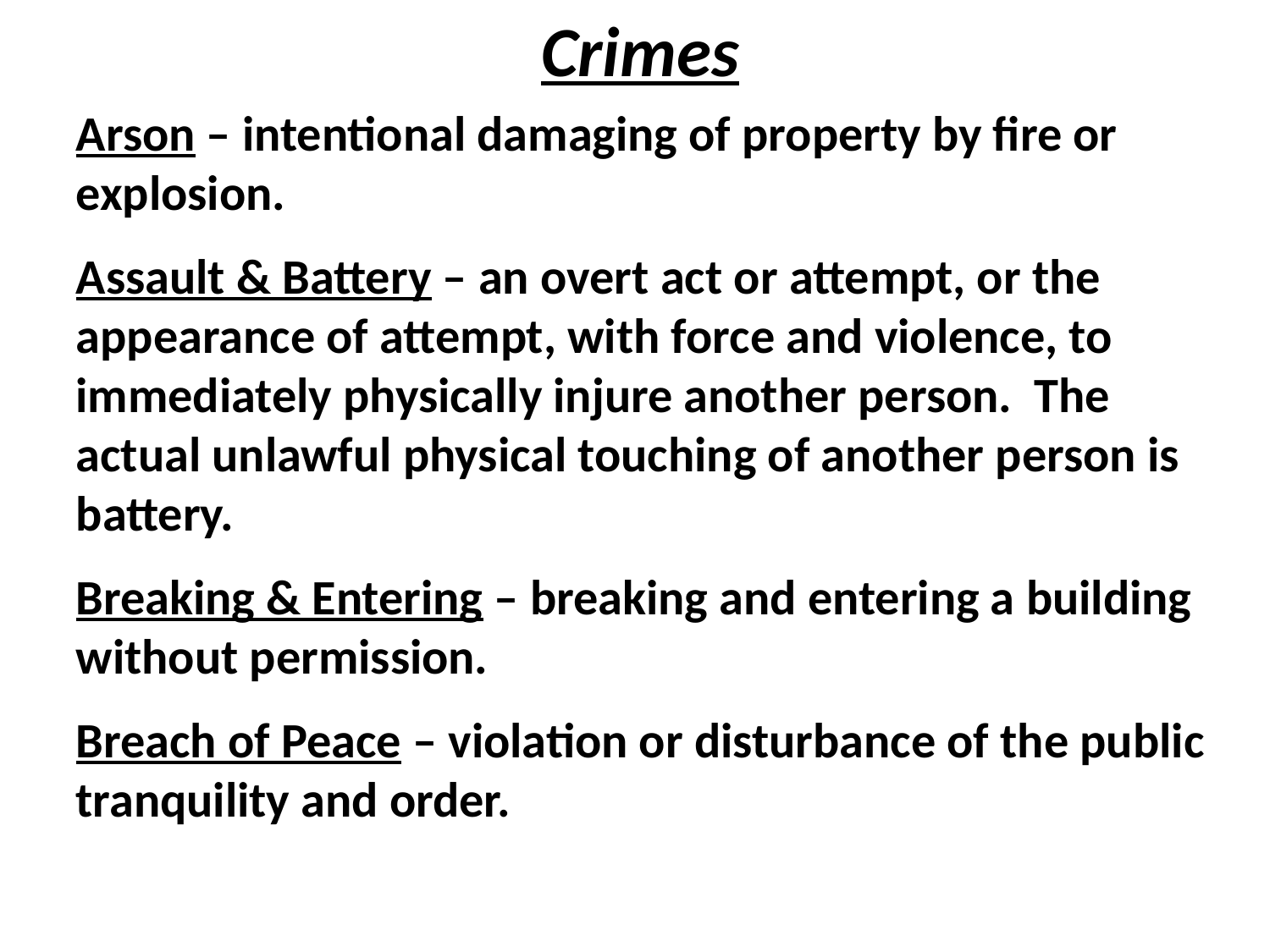

Crimes
Arson – intentional damaging of property by fire or explosion.
Assault & Battery – an overt act or attempt, or the appearance of attempt, with force and violence, to immediately physically injure another person.  The actual unlawful physical touching of another person is battery.
Breaking & Entering – breaking and entering a building without permission.
Breach of Peace – violation or disturbance of the public tranquility and order.